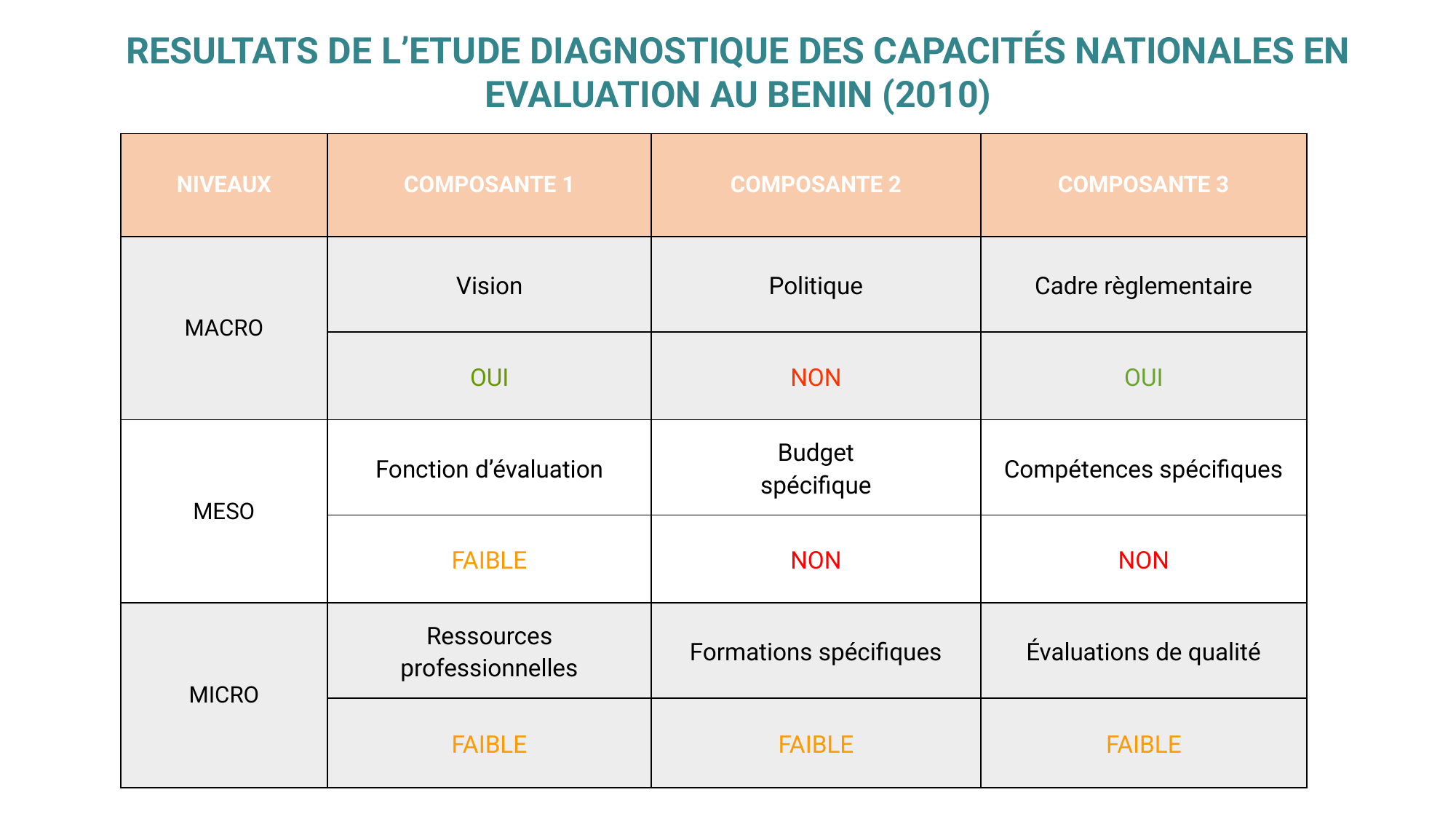

RESULTATS DE L’ETUDE DIAGNOSTIQUE DES CAPACITÉS NATIONALES EN EVALUATION AU BENIN (2010)
| NIVEAUX | COMPOSANTE 1 | COMPOSANTE 2 | COMPOSANTE 3 |
| --- | --- | --- | --- |
| MACRO | Vision | Politique | Cadre règlementaire |
|  | OUI | NON | OUI |
| MESO | Fonction d’évaluation | Budget spécifique | Compétences spécifiques |
|  | FAIBLE | NON | NON |
| MICRO | Ressources professionnelles | Formations spécifiques | Évaluations de qualité |
|  | FAIBLE | FAIBLE | FAIBLE |